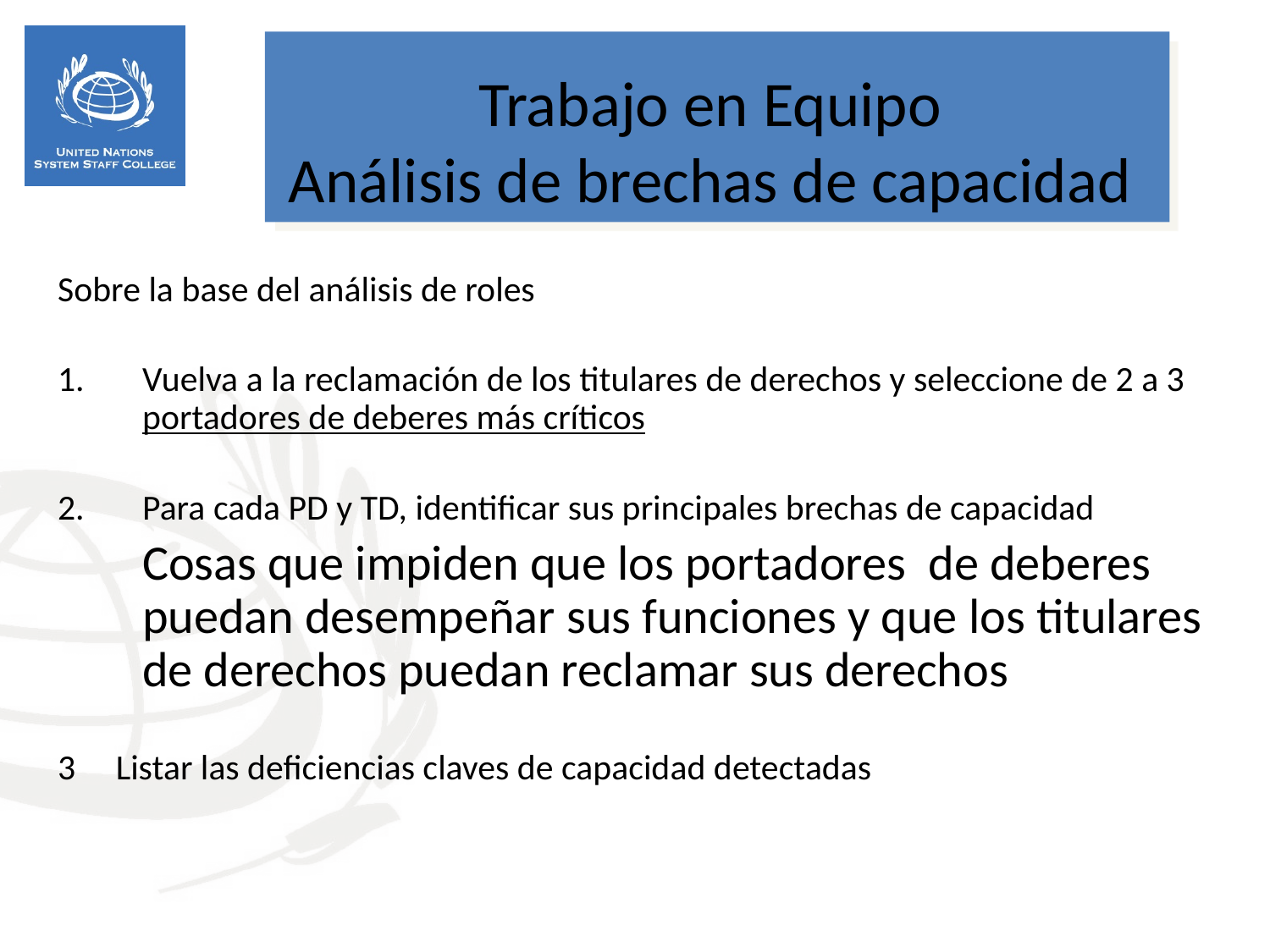

Trabajo en Equipo
Análisis de brechas de capacidad
Sobre la base del análisis de roles

Vuelva a la reclamación de los titulares de derechos y seleccione de 2 a 3 portadores de deberes más críticos

Para cada PD y TD, identificar sus principales brechas de capacidad
	Cosas que impiden que los portadores  de deberes puedan desempeñar sus funciones y que los titulares de derechos puedan reclamar sus derechos

3     Listar las deficiencias claves de capacidad detectadas